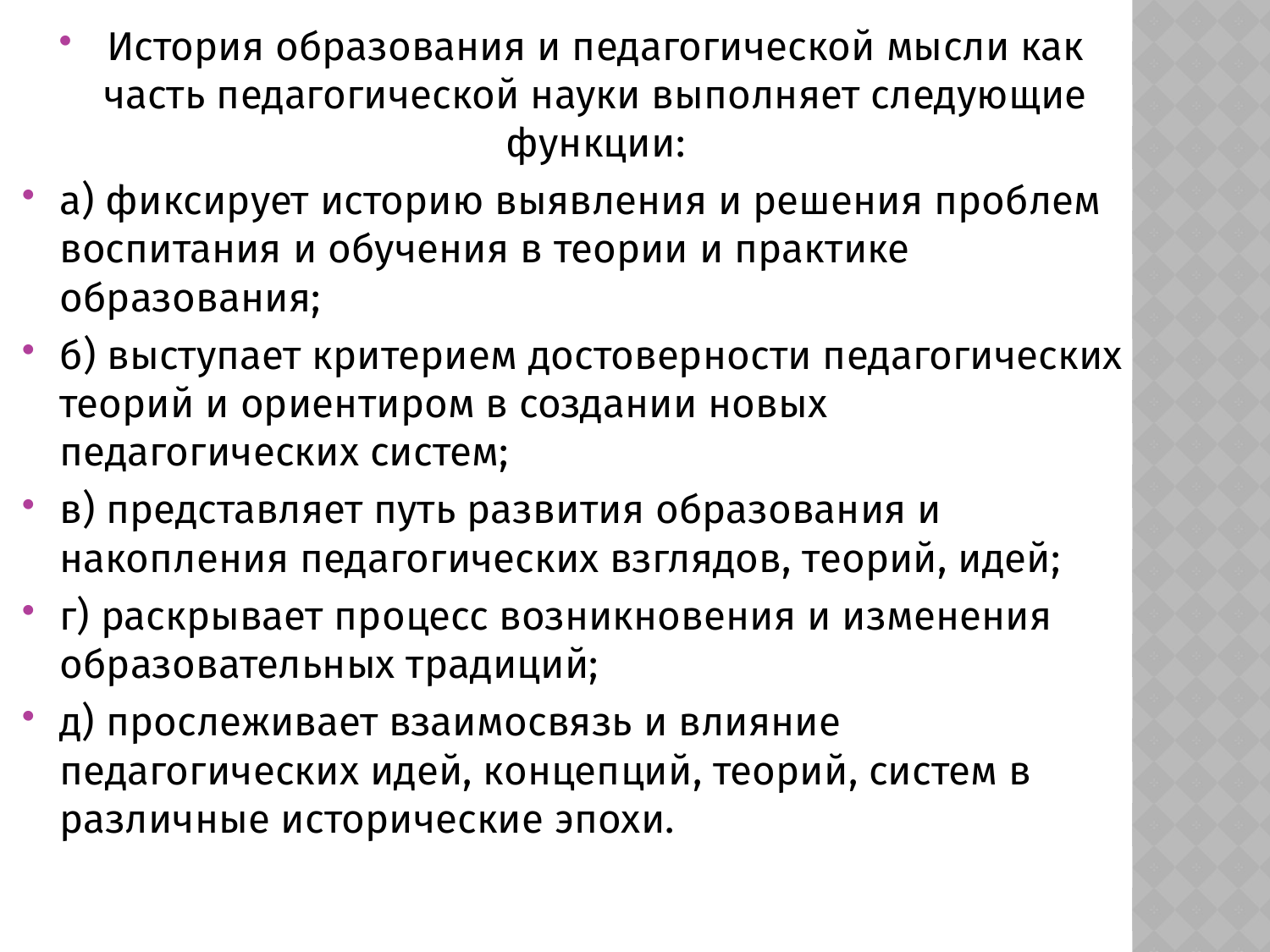

История образования и педагогической мысли как часть педагогической науки выполняет следующие функции:
а) фиксирует историю выявления и решения проблем воспитания и обучения в теории и практике образования;
б) выступает критерием достоверности педагогических теорий и ориентиром в создании новых педагогических систем;
в) представляет путь развития образования и накопления педагогических взглядов, теорий, идей;
г) раскрывает процесс возникновения и изменения образовательных традиций;
д) прослеживает взаимосвязь и влияние педагогических идей, концепций, теорий, систем в различные исторические эпохи.